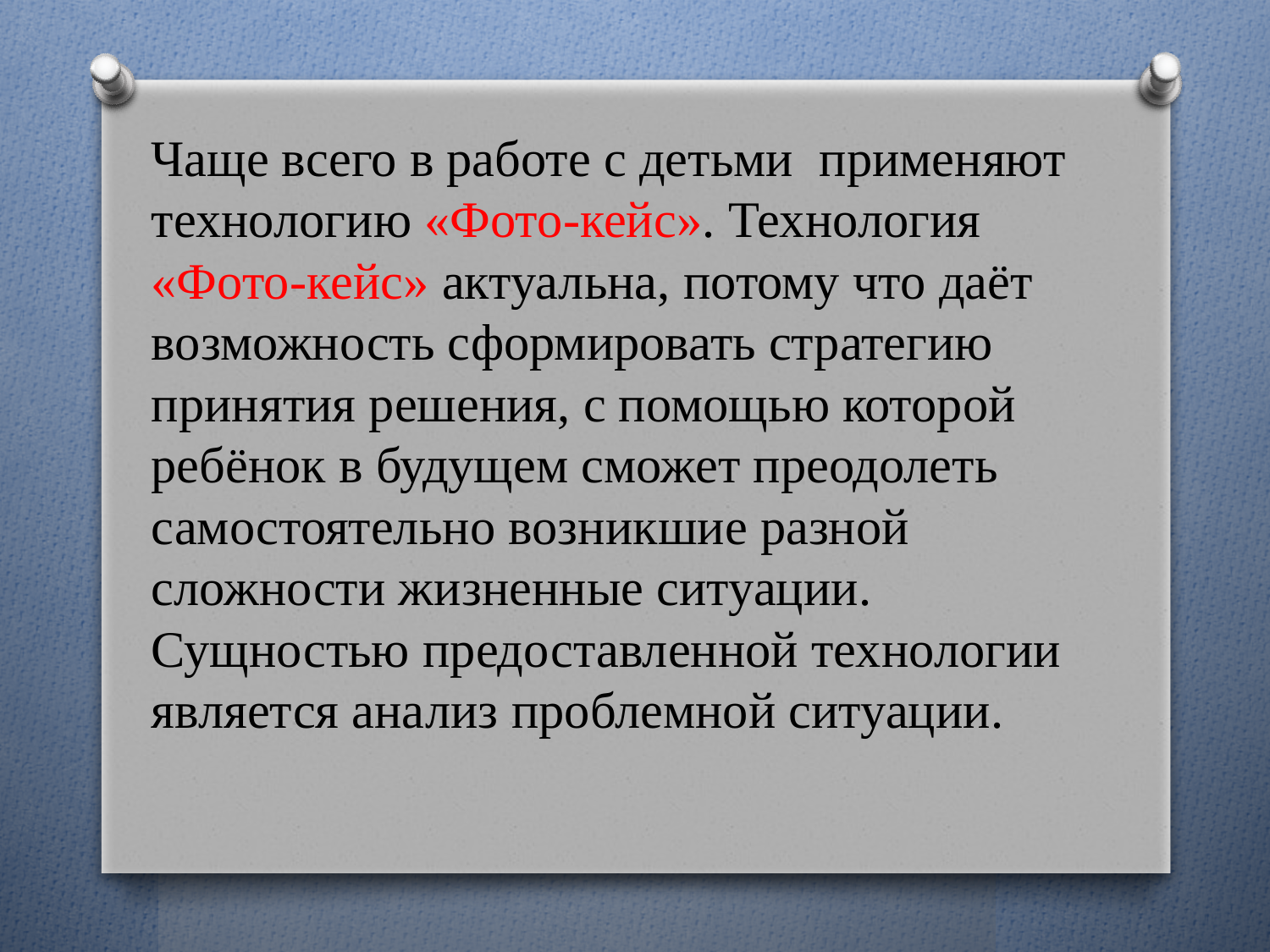

Чаще всего в работе с детьми  применяют технологию «Фото-кейс». Технология «Фото-кейс» актуальна, потому что даёт возможность сформировать стратегию принятия решения, с помощью которой ребёнок в будущем сможет преодолеть самостоятельно возникшие разной сложности жизненные ситуации. Сущностью предоставленной технологии является анализ проблемной ситуации.